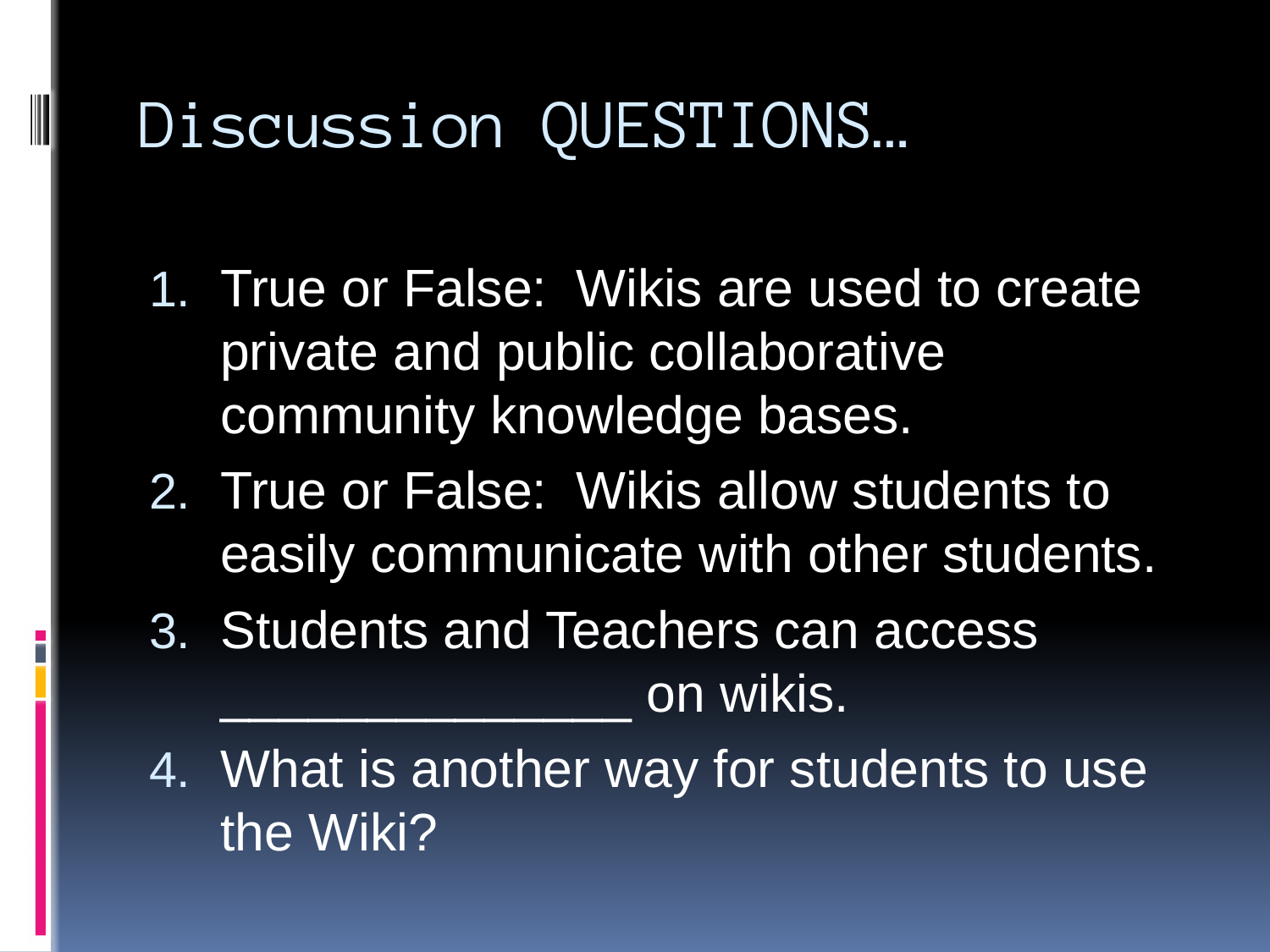

# Discussion QUESTIONS…
True or False:  Wikis are used to create private and public collaborative community knowledge bases.
True or False:  Wikis allow students to easily communicate with other students.
Students and Teachers can access ______________ on wikis.
What is another way for students to use the Wiki?